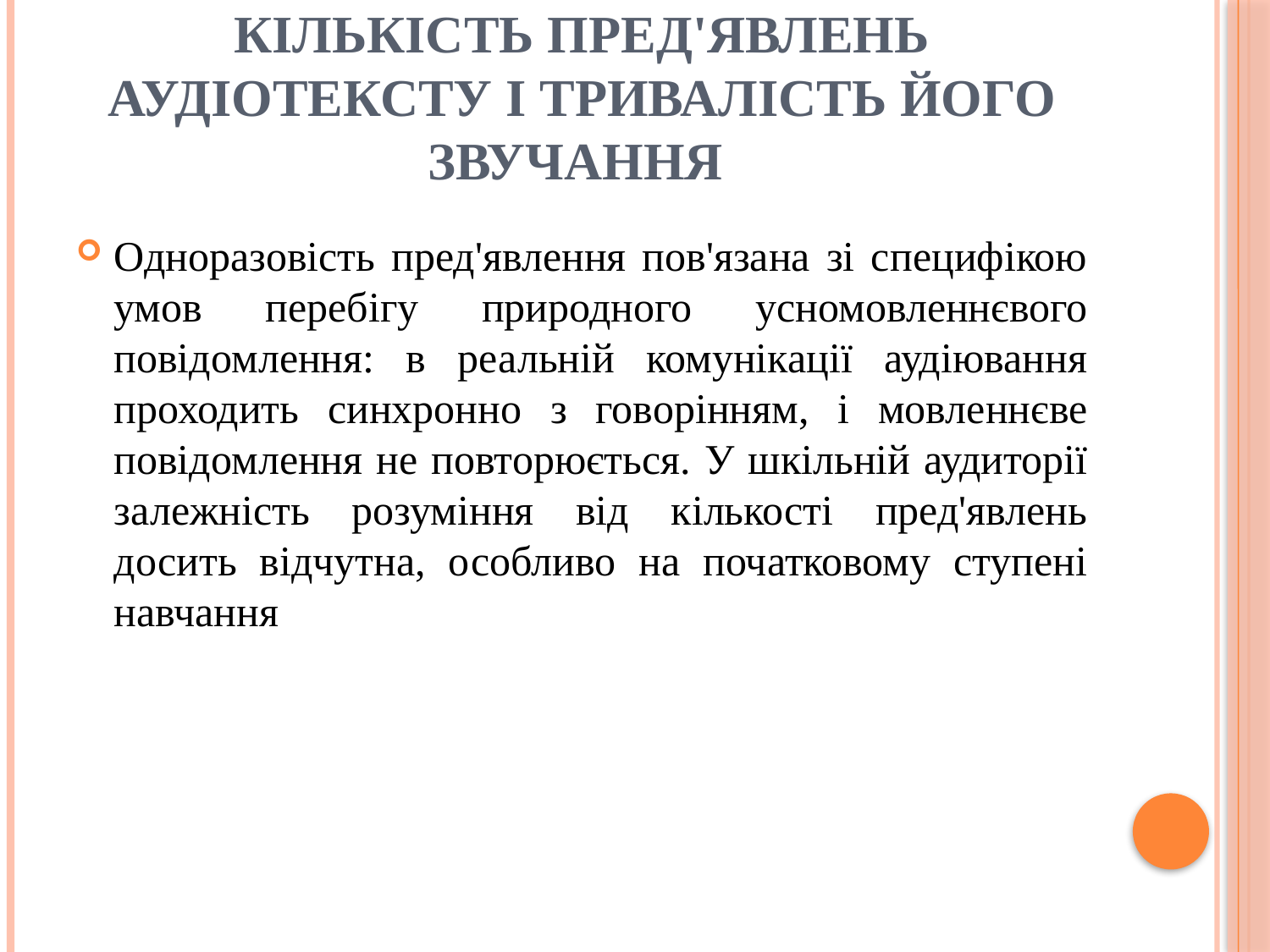

# Кількість пред'явлень аудіотексту і тривалість його звучання
Одноразовість пред'явлення пов'язана зі специфікою умов перебігу природного усномовленнєвого повідомлення: в реальній комунікації аудіювання проходить синхронно з говорінням, і мовленнєве повідомлення не повторюється. У шкільній аудиторії залежність розуміння від кількості пред'явлень досить відчутна, особливо на початковому ступені навчання